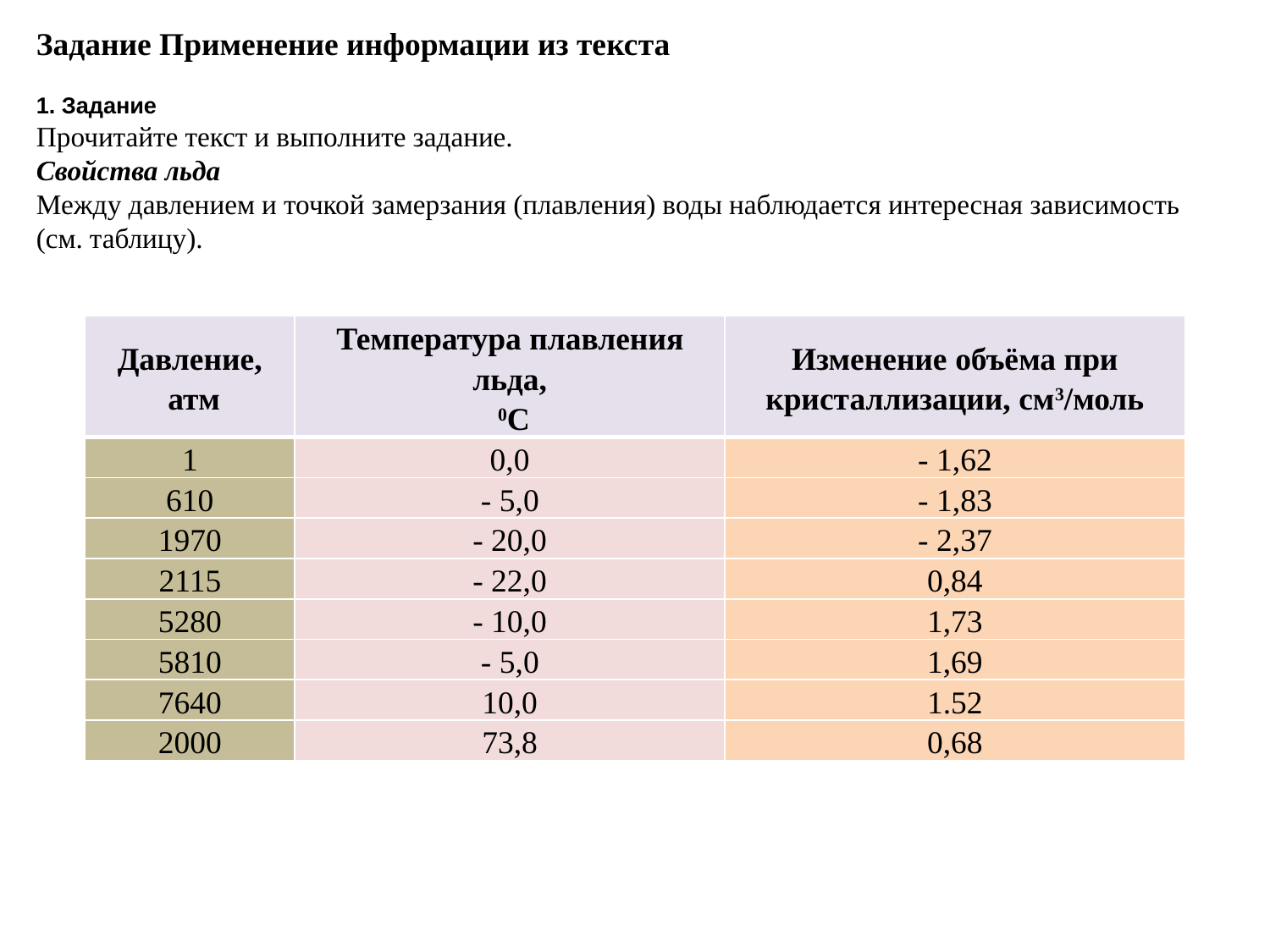

Задание Применение информации из текста

1. Задание
Прочитайте текст и выполните задание.
Свойства льда
Между давлением и точкой замерзания (плавления) воды наблюдается интересная зависимость
(см. таблицу).

| Давление, атм | Температура плавления льда, 0С | Изменение объёма при кристаллизации, см3/моль |
| --- | --- | --- |
| 1 | 0,0 | - 1,62 |
| 610 | - 5,0 | - 1,83 |
| 1970 | - 20,0 | - 2,37 |
| 2115 | - 22,0 | 0,84 |
| 5280 | - 10,0 | 1,73 |
| 5810 | - 5,0 | 1,69 |
| 7640 | 10,0 | 1.52 |
| 2000 | 73,8 | 0,68 |